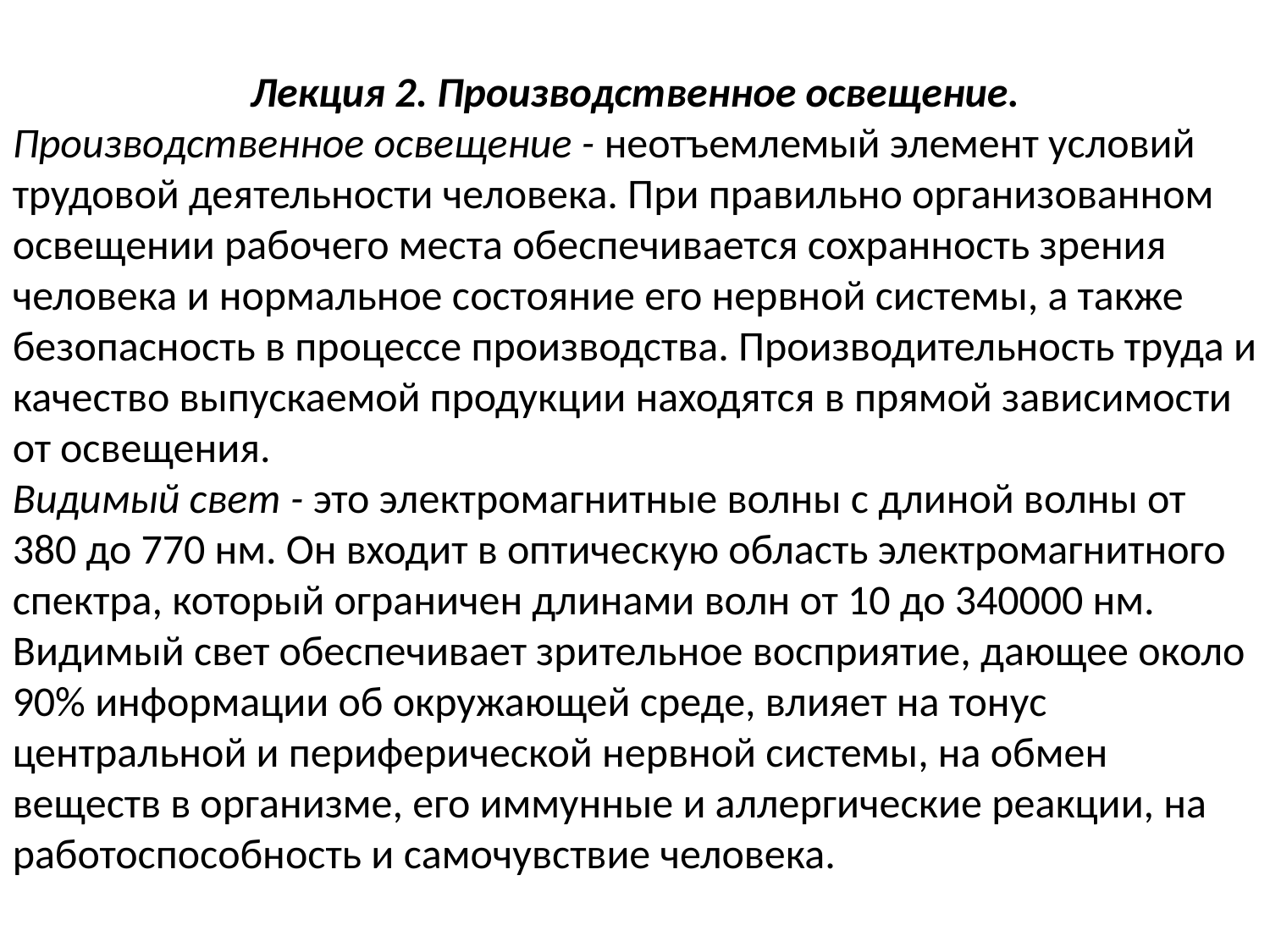

Лекция 2. Производственное освещение.
Производственное освещение - неотъемлемый элемент условий трудовой деятельности человека. При правильно организованном освещении рабочего места обеспечивается сохранность зрения человека и нормальное состояние его нервной системы, а также безопасность в процессе производства. Производительность труда и качество выпускаемой продукции находятся в прямой зависимости от освещения.
Видимый свет - это электромагнитные волны с длиной волны от 380 до 770 нм. Он входит в оптическую область электромагнитного спектра, который ограничен длинами волн от 10 до 340000 нм. Видимый свет обеспечивает зрительное восприятие, дающее около 90% информации об окружающей среде, влияет на тонус центральной и периферической нервной системы, на обмен веществ в организме, его иммунные и аллергические реакции, на работоспособность и самочувствие человека.